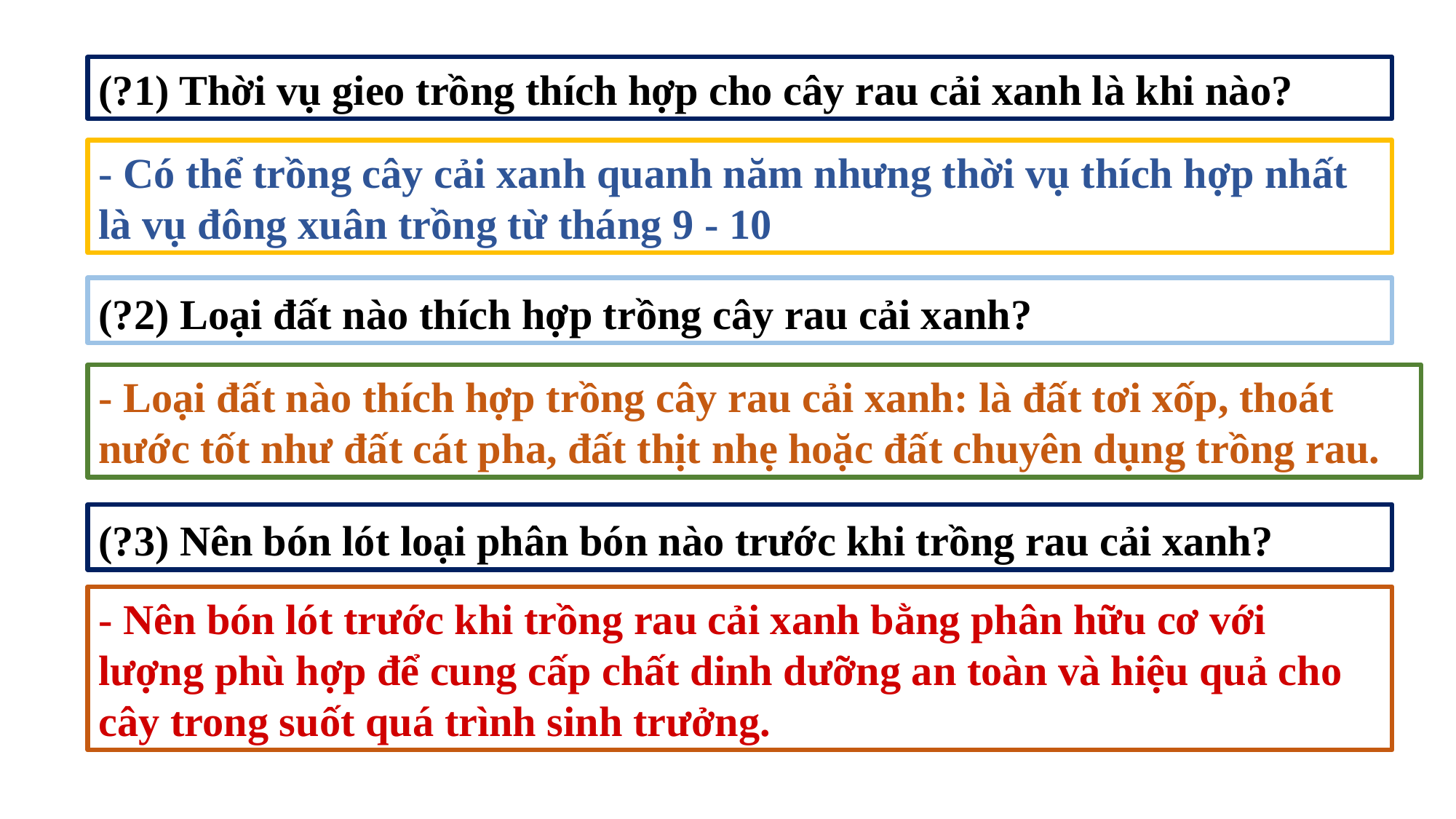

(?1) Thời vụ gieo trồng thích hợp cho cây rau cải xanh là khi nào?
- Có thể trồng cây cải xanh quanh năm nhưng thời vụ thích hợp nhất là vụ đông xuân trồng từ tháng 9 - 10
(?2) Loại đất nào thích hợp trồng cây rau cải xanh?
- Loại đất nào thích hợp trồng cây rau cải xanh: là đất tơi xốp, thoát nước tốt như đất cát pha, đất thịt nhẹ hoặc đất chuyên dụng trồng rau.
(?3) Nên bón lót loại phân bón nào trước khi trồng rau cải xanh?
- Nên bón lót trước khi trồng rau cải xanh bằng phân hữu cơ với lượng phù hợp để cung cấp chất dinh dưỡng an toàn và hiệu quả cho cây trong suốt quá trình sinh trưởng.